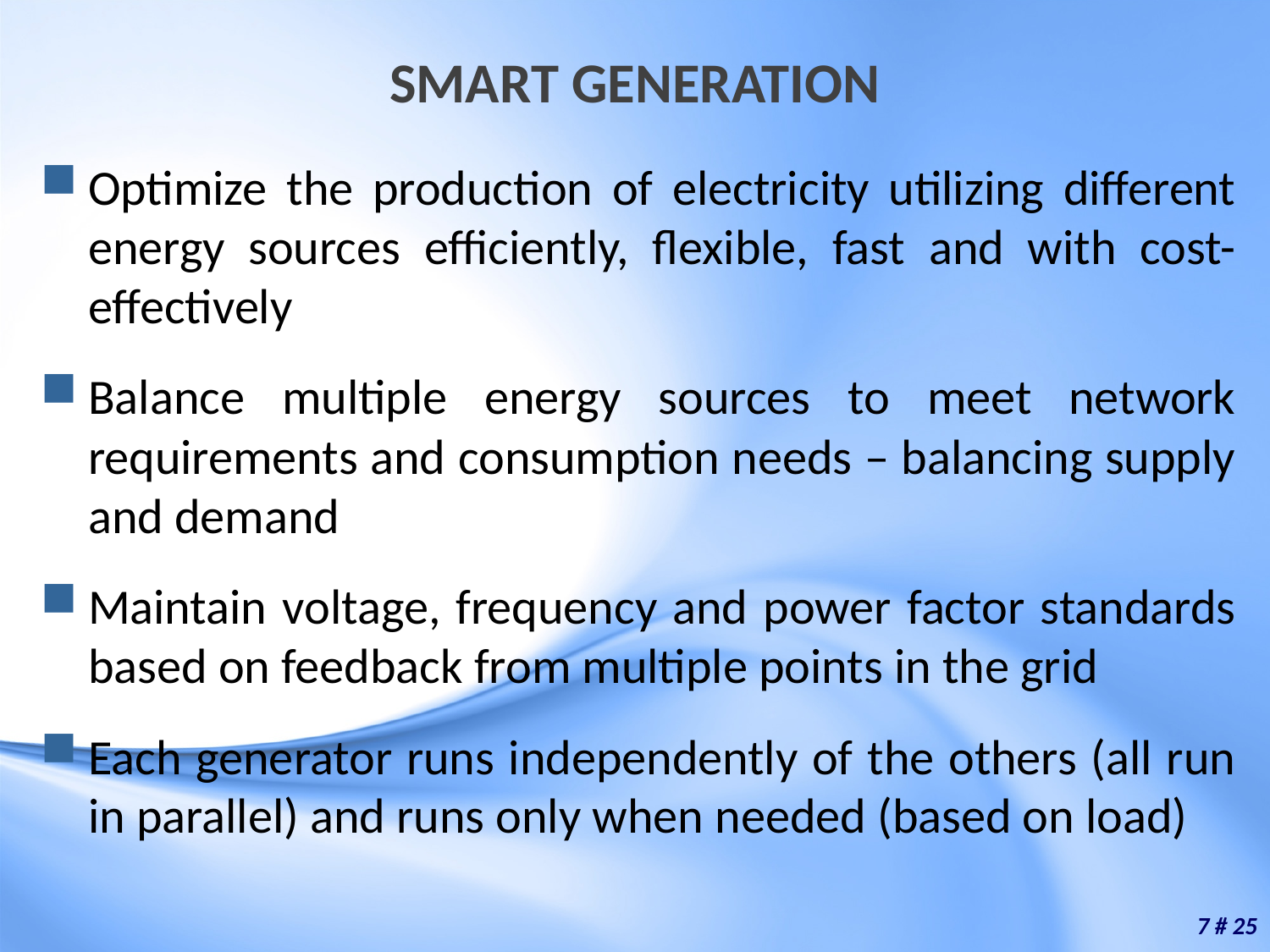

# SMART GENERATION
Optimize the production of electricity utilizing different energy sources efficiently, flexible, fast and with cost-effectively
Balance multiple energy sources to meet network requirements and consumption needs – balancing supply and demand
Maintain voltage, frequency and power factor standards based on feedback from multiple points in the grid
Each generator runs independently of the others (all run in parallel) and runs only when needed (based on load)

7 # 25